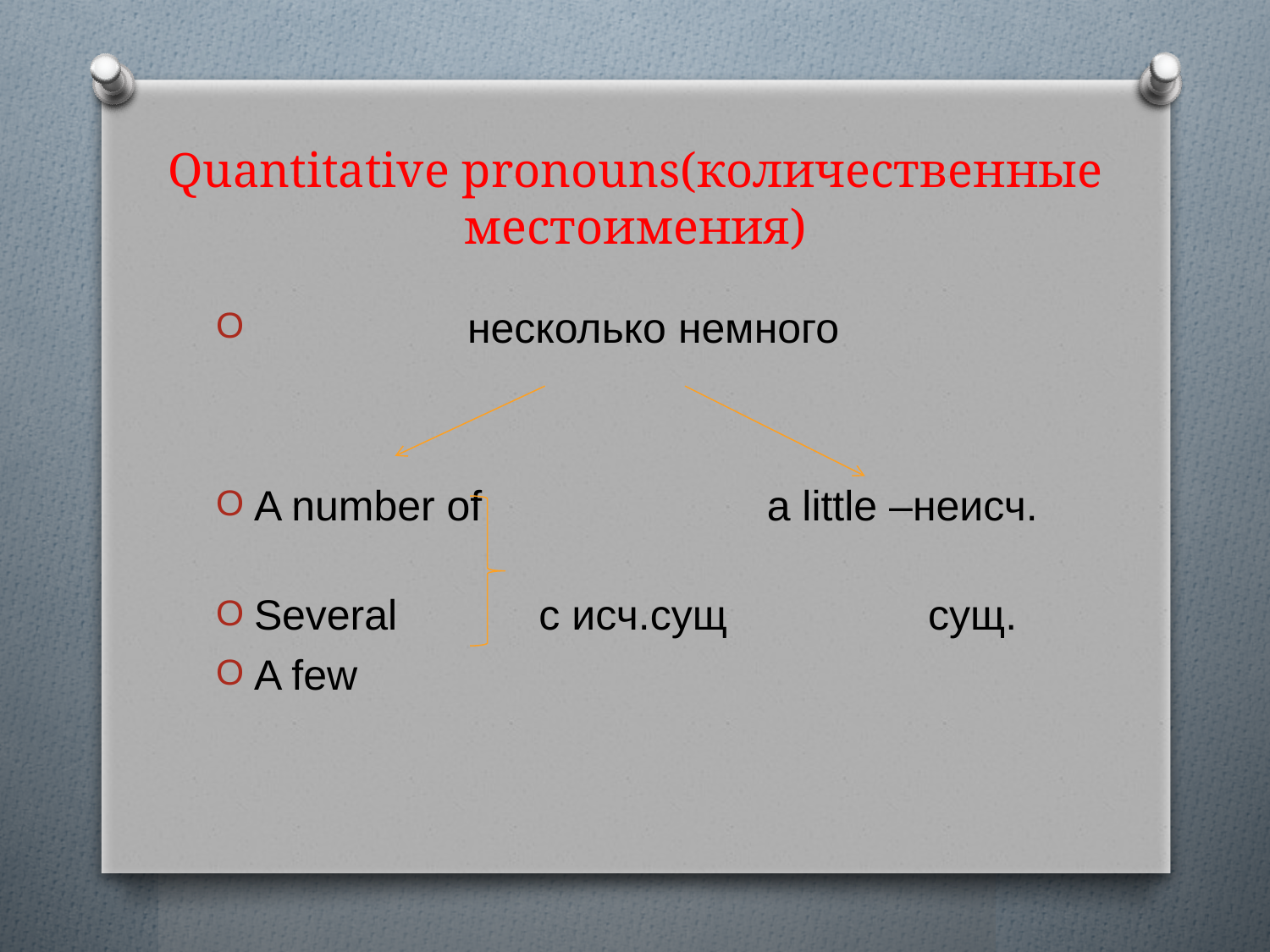

# Quantitative pronouns(количественные местоимения)
                  несколько немного

A number of                        a little –неисч.
Several            с исч.сущ                 сущ.
A few